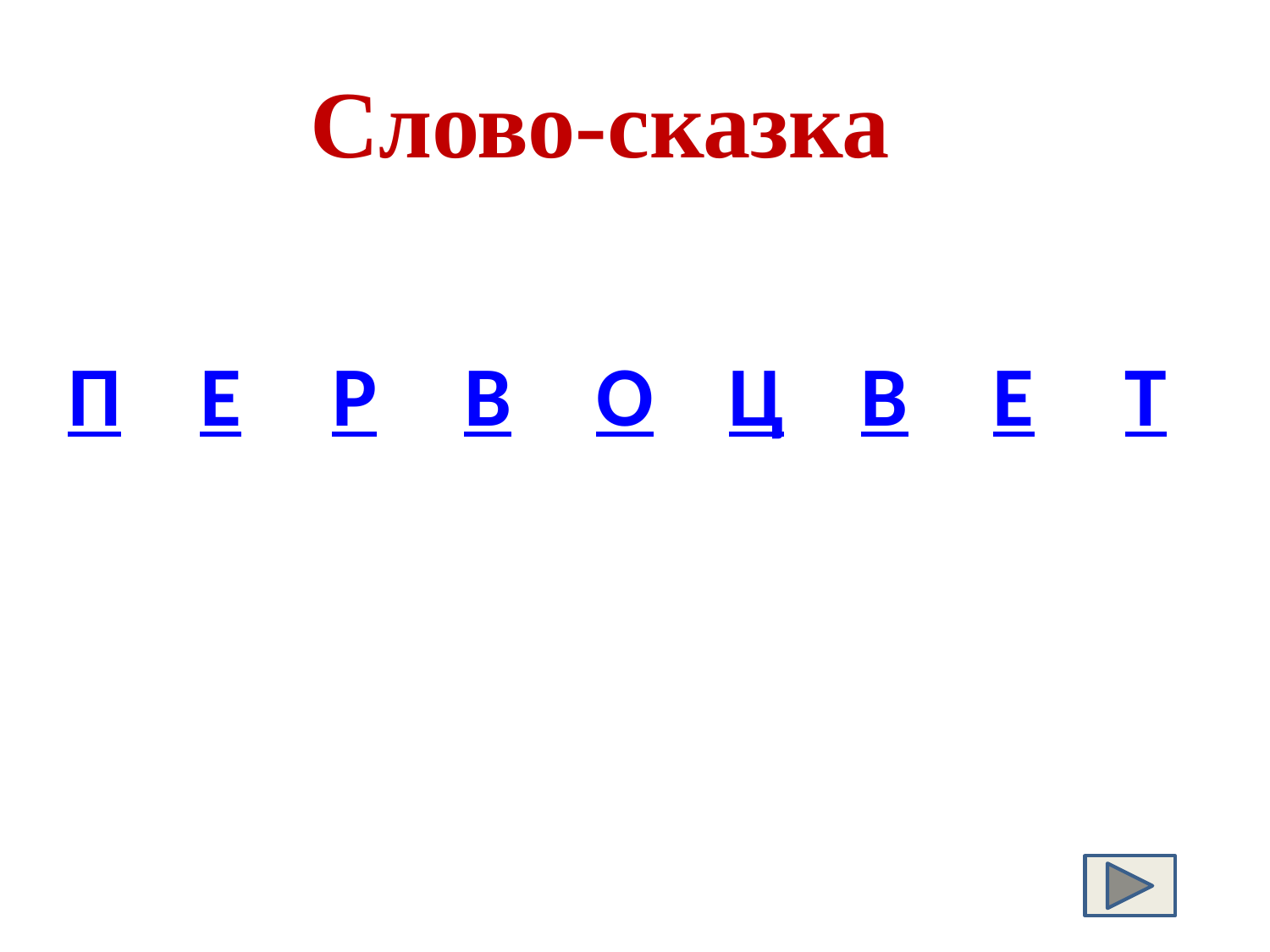

#
Слово-сказка
| П | Е | Р | В | О | Ц | В | Е | Т |
| --- | --- | --- | --- | --- | --- | --- | --- | --- |